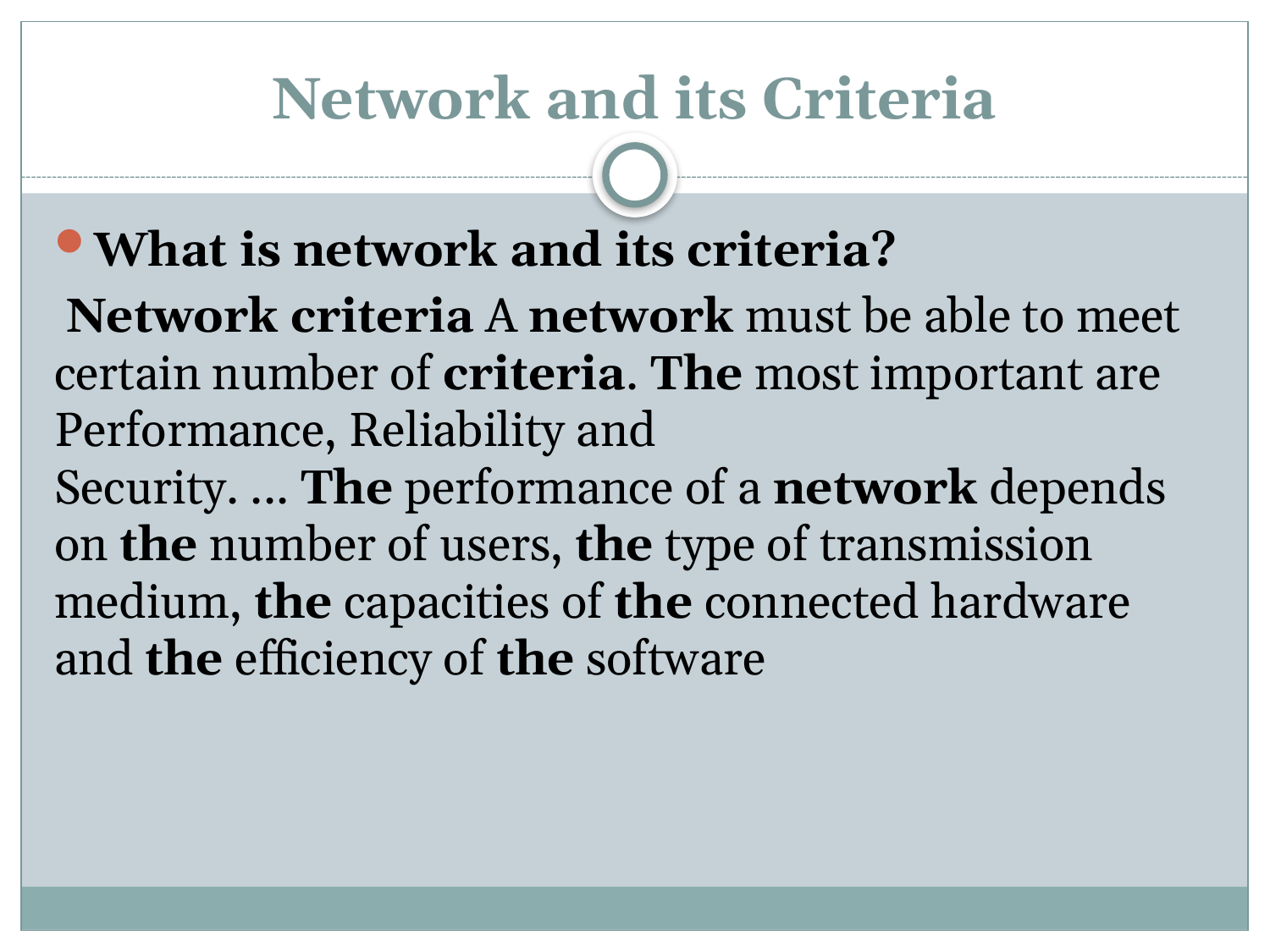

# Network and its Criteria
What is network and its criteria?
 Network criteria A network must be able to meet certain number of criteria. The most important are Performance, Reliability and Security. ... The performance of a network depends on the number of users, the type of transmission medium, the capacities of the connected hardware and the efficiency of the software